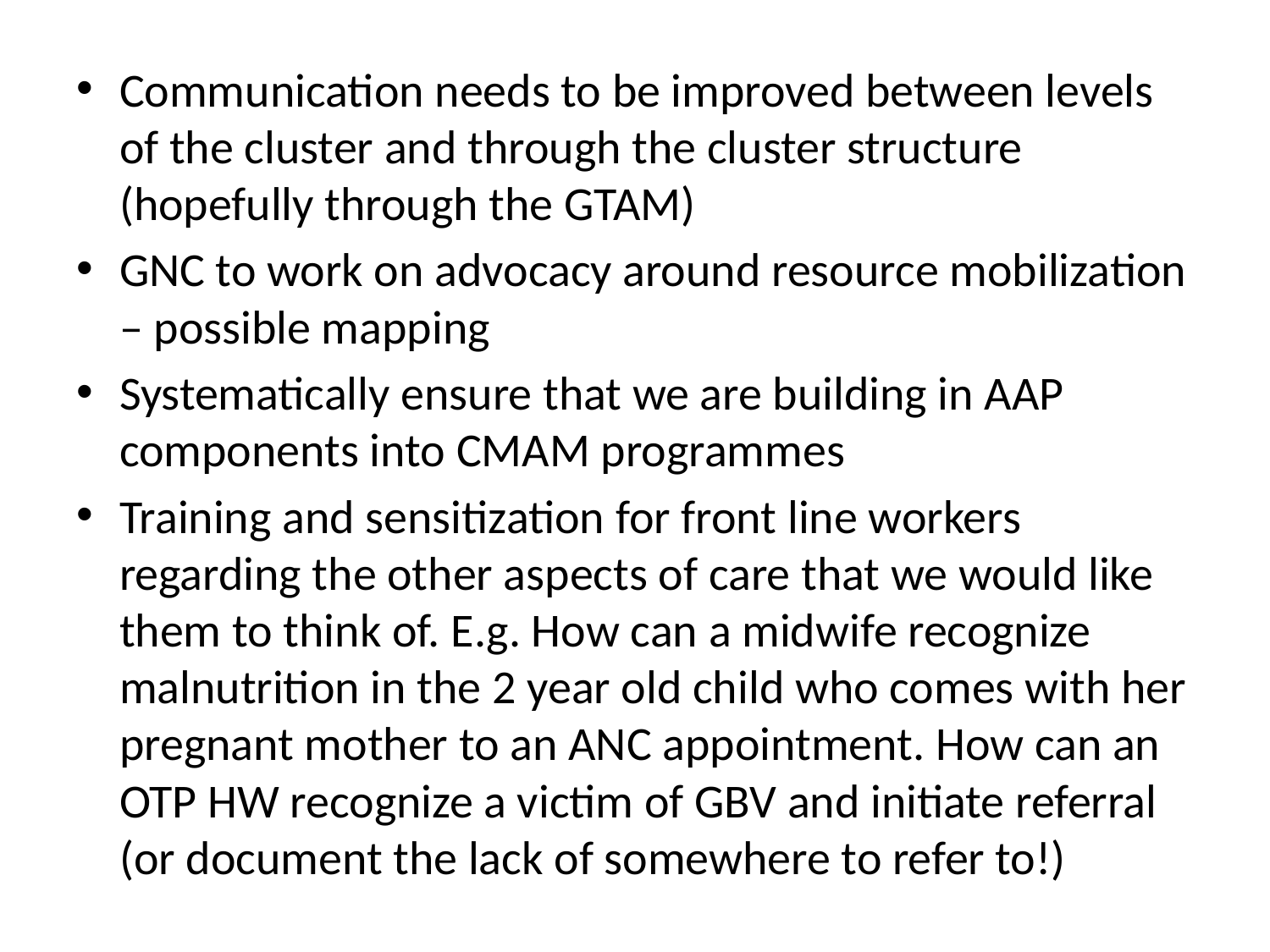

Communication needs to be improved between levels of the cluster and through the cluster structure (hopefully through the GTAM)
GNC to work on advocacy around resource mobilization – possible mapping
Systematically ensure that we are building in AAP components into CMAM programmes
Training and sensitization for front line workers regarding the other aspects of care that we would like them to think of. E.g. How can a midwife recognize malnutrition in the 2 year old child who comes with her pregnant mother to an ANC appointment. How can an OTP HW recognize a victim of GBV and initiate referral (or document the lack of somewhere to refer to!)